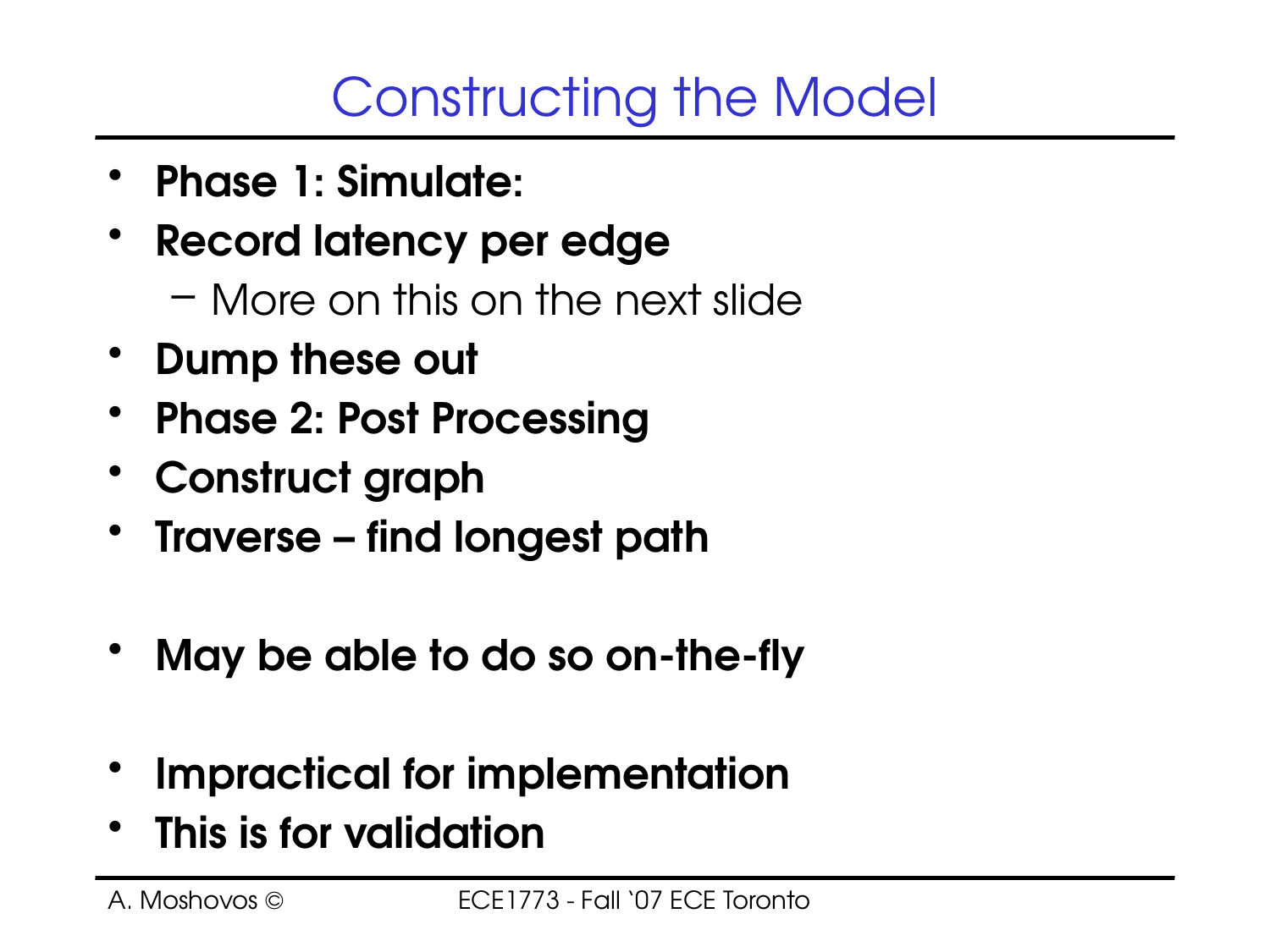

# Constructing the Model
Phase 1: Simulate:
Record latency per edge
More on this on the next slide
Dump these out
Phase 2: Post Processing
Construct graph
Traverse – find longest path

May be able to do so on-the-fly

Impractical for implementation
This is for validation
A. Moshovos ©
ECE1773 - Fall ‘07 ECE Toronto